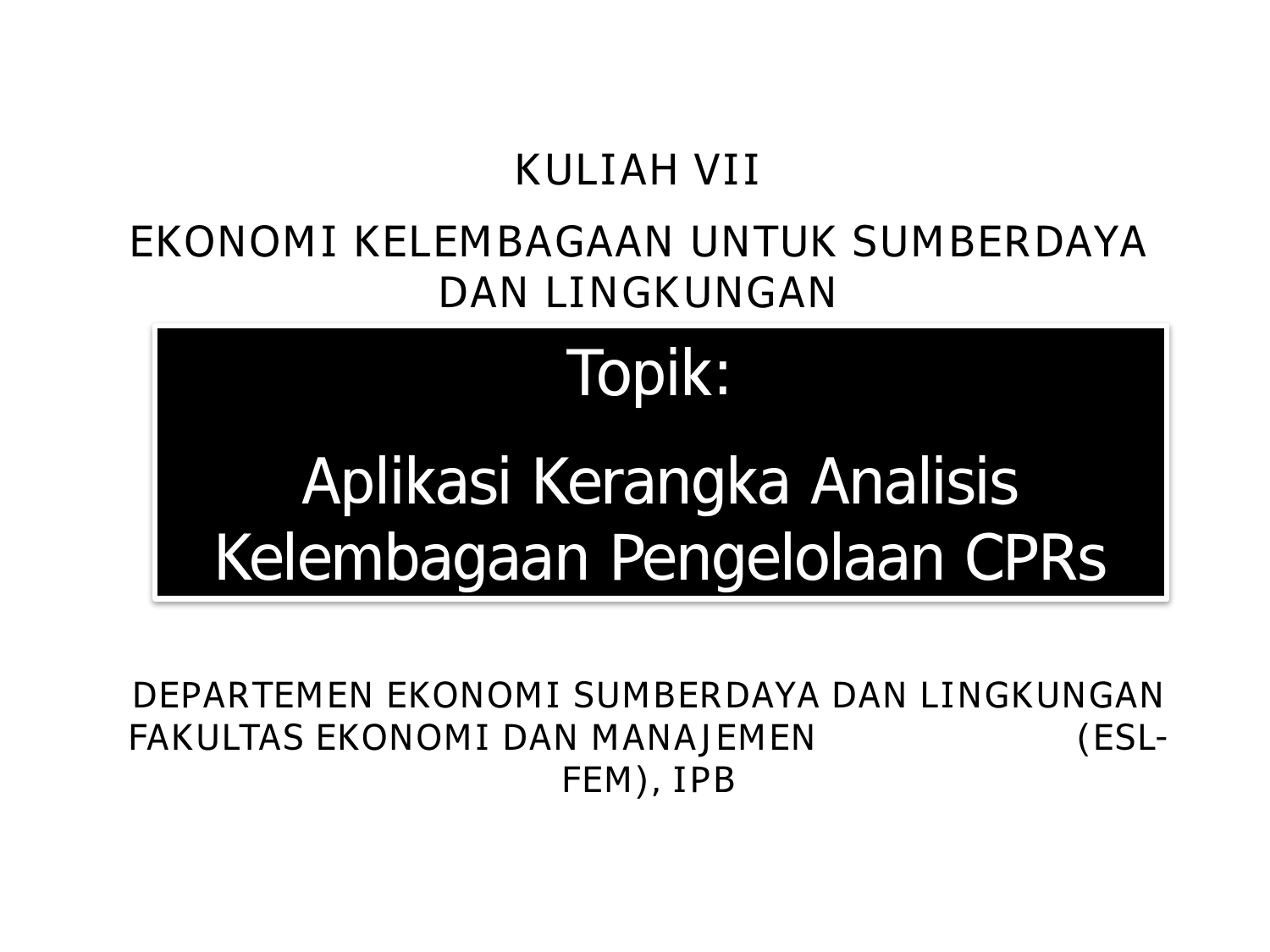

KULIAH VII
EKONOMI KELEMBAGAAN UNTUK SUMBERDAYA DAN LINGKUNGAN
Topik:
Aplikasi Kerangka Analisis Kelembagaan Pengelolaan CPRs
DEPARTEMEN EKONOMI SUMBERDAYA DAN LINGKUNGAN FAKULTAS EKONOMI DAN MANAJEMEN                         (ESL-FEM), IPB